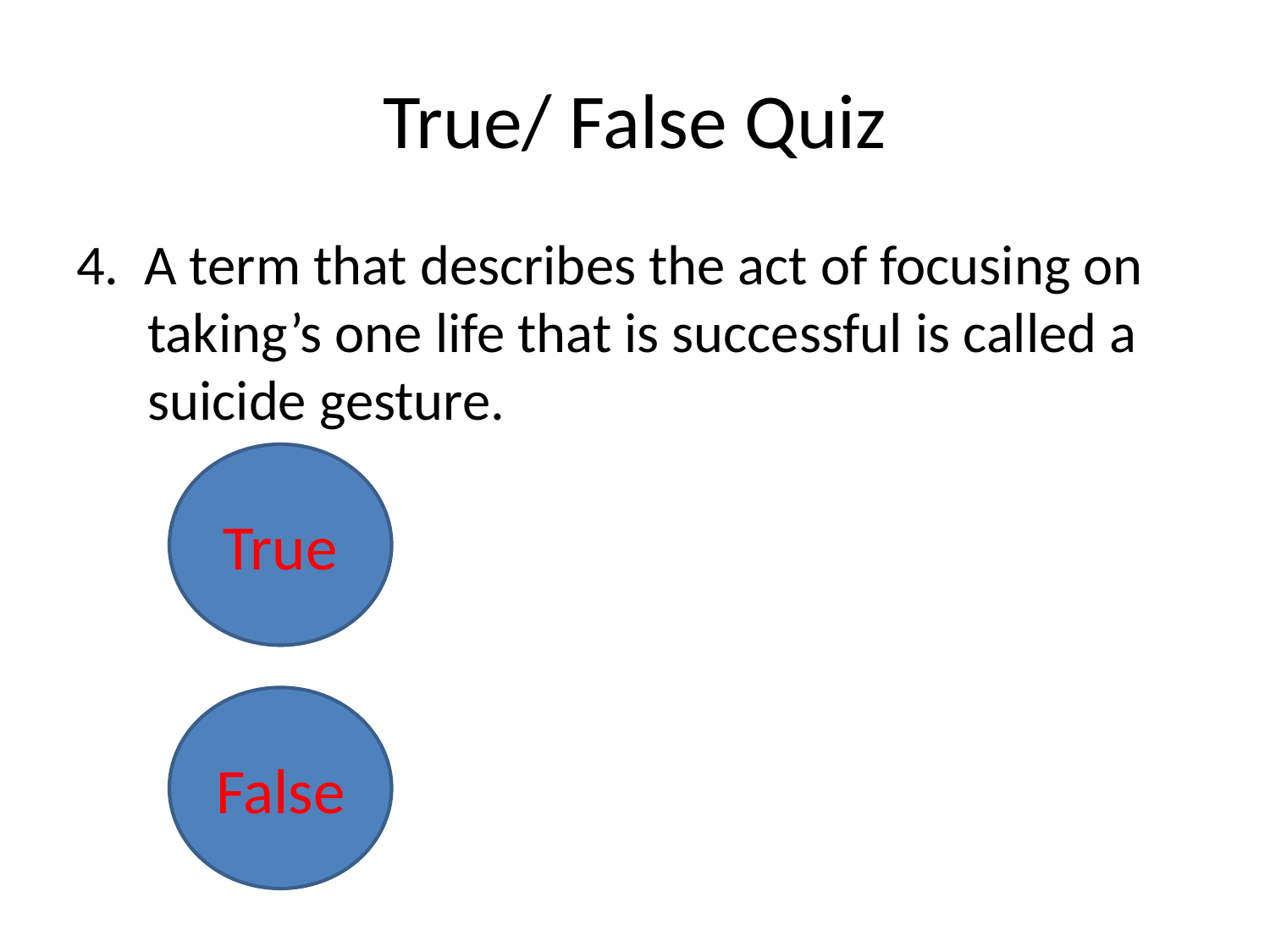

# True/ False Quiz
4.  A term that describes the act of focusing on taking’s one life that is successful is called a suicide gesture.

True
False